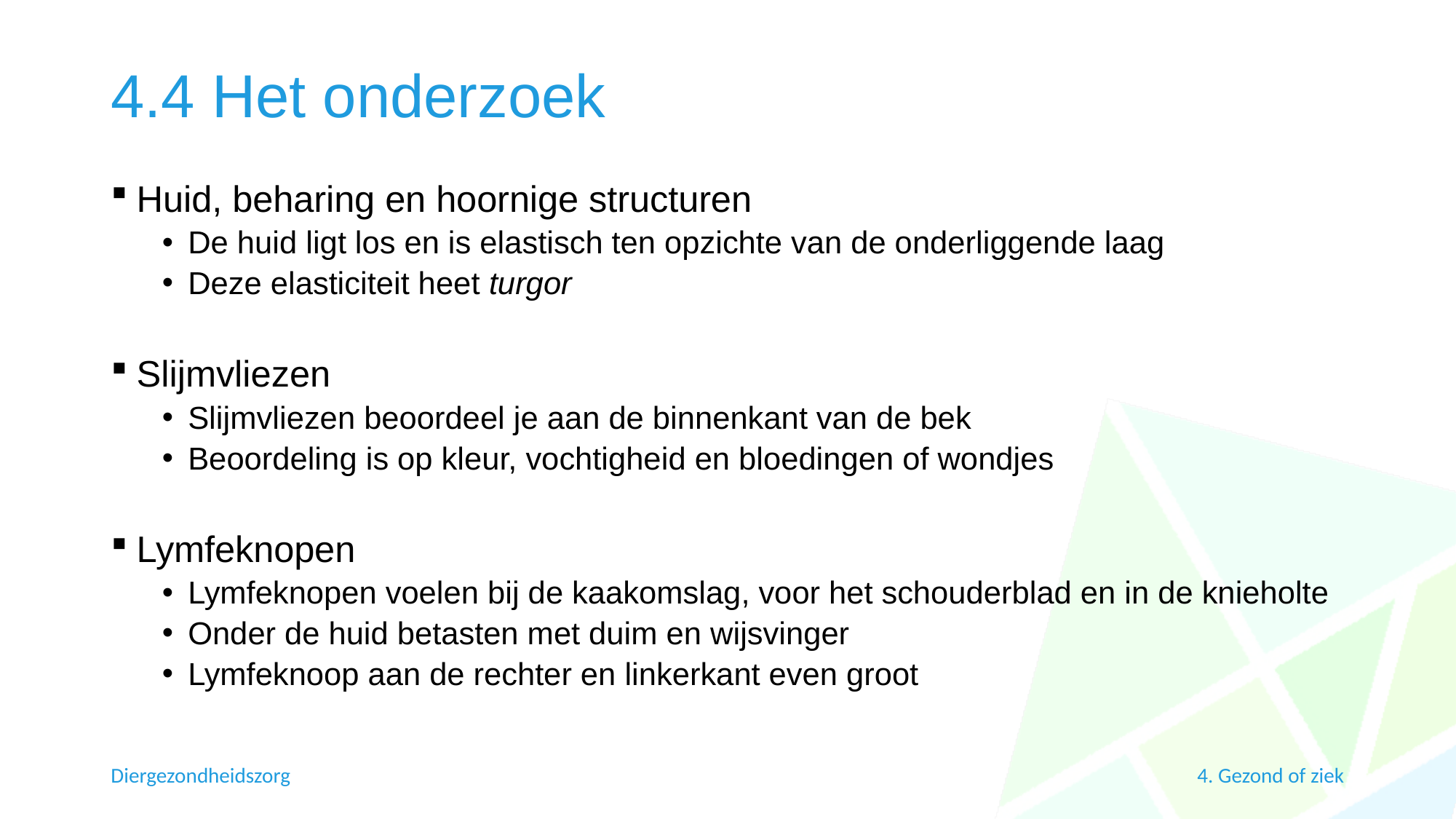

# 4.4 Het onderzoek
Huid, beharing en hoornige structuren
De huid ligt los en is elastisch ten opzichte van de onderliggende laag
Deze elasticiteit heet turgor

Slijmvliezen
Slijmvliezen beoordeel je aan de binnenkant van de bek
Beoordeling is op kleur, vochtigheid en bloedingen of wondjes

Lymfeknopen
Lymfeknopen voelen bij de kaakomslag, voor het schouderblad en in de knieholte
Onder de huid betasten met duim en wijsvinger
Lymfeknoop aan de rechter en linkerkant even groot
Diergezondheidszorg
4. Gezond of ziek